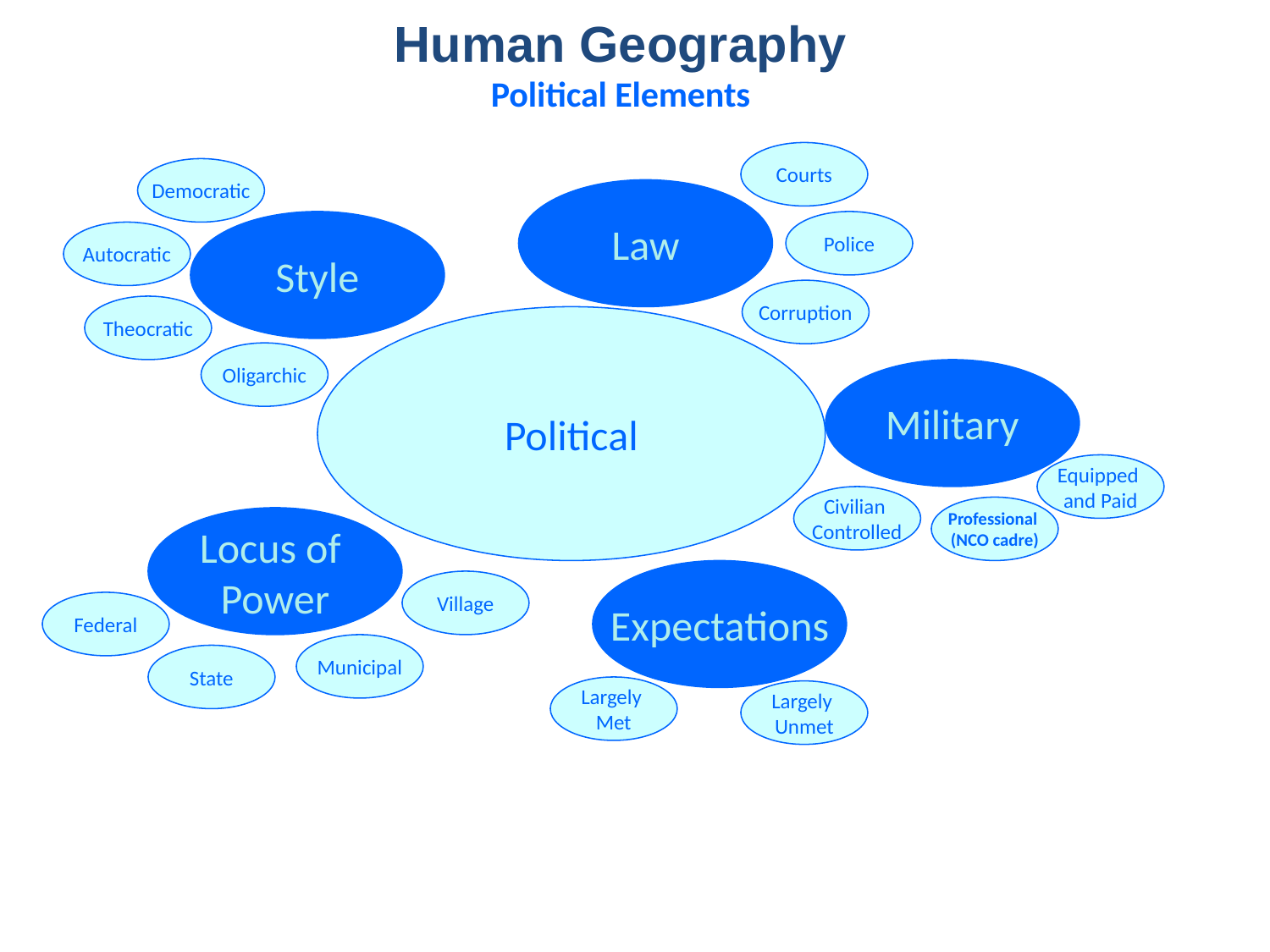

# Human Geography Political Elements
Courts
Democratic
Law
Style
Police
Autocratic
Corruption
Theocratic
Political
Oligarchic
Military
Equipped
and Paid
Civilian
Controlled
Professional
(NCO cadre)
Locus of
Power
Expectations
Village
Federal
Municipal
State
Largely
Met
Largely
Unmet